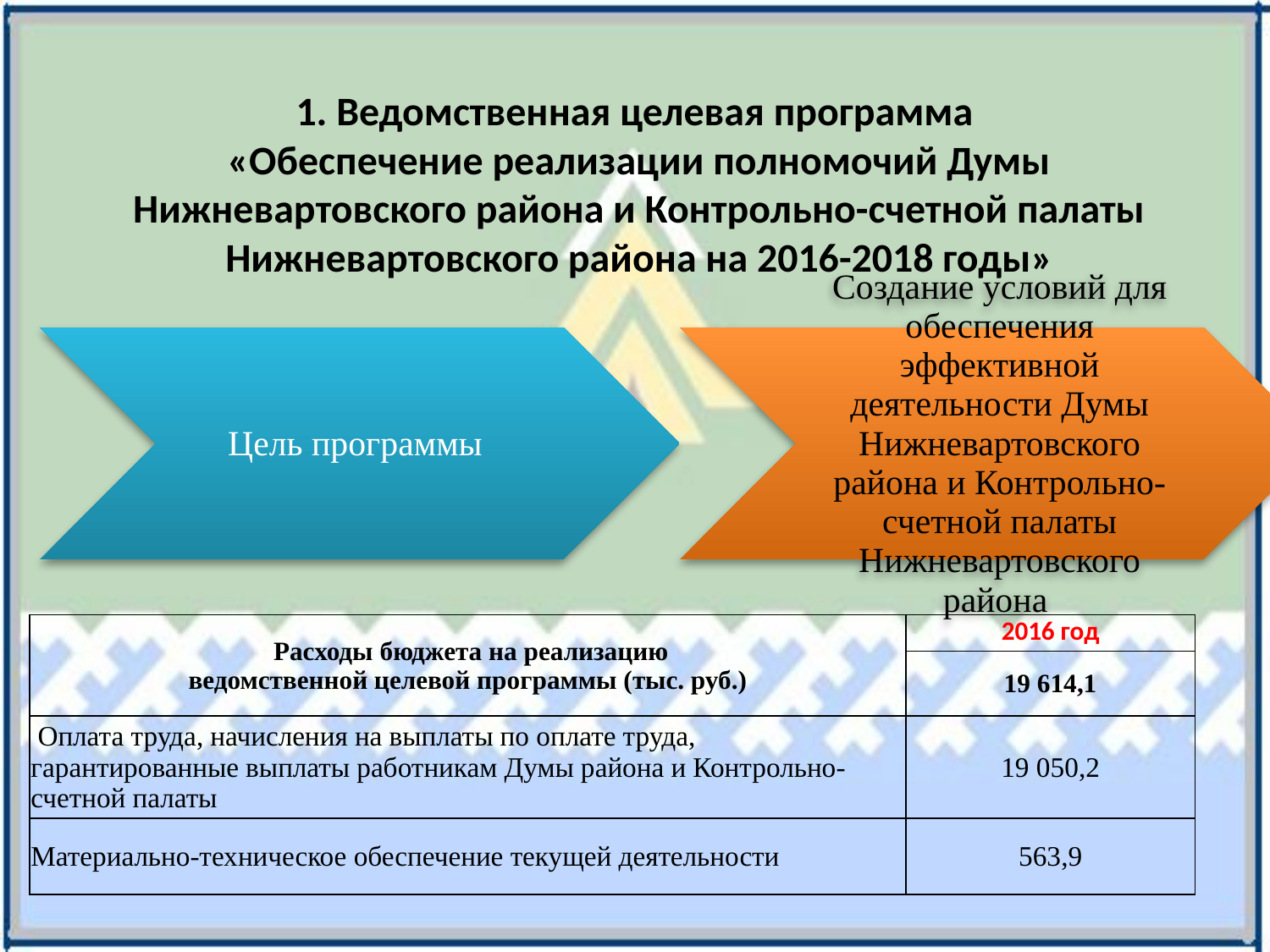

1. Ведомственная целевая программа
«Обеспечение реализации полномочий Думы Нижневартовского района и Контрольно-счетной палаты Нижневартовского района на 2016-2018 годы»
Цель программы
Создание условий для обеспечения эффективной деятельности Думы Нижневартовского района и Контрольно-счетной палаты Нижневартовского района
| Расходы бюджета на реализацию ведомственной целевой программы (тыс. руб.) | 2016 год |
| --- | --- |
|  | 19 614,1 |
| Оплата труда, начисления на выплаты по оплате труда, гарантированные выплаты работникам Думы района и Контрольно-счетной палаты | 19 050,2 |
| Материально-техническое обеспечение текущей деятельности | 563,9 |